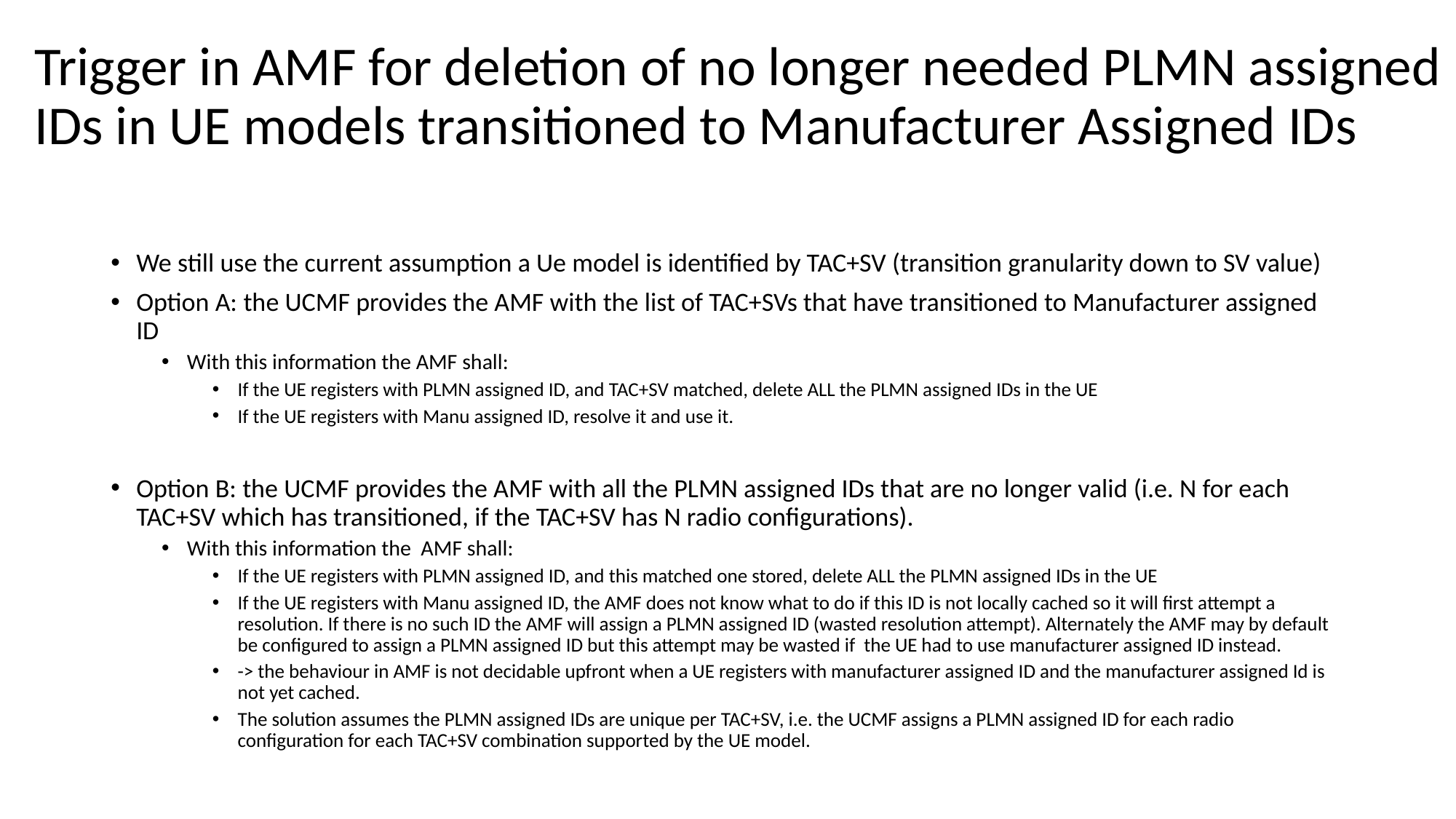

# Trigger in AMF for deletion of no longer needed PLMN assigned IDs in UE models transitioned to Manufacturer Assigned IDs
We still use the current assumption a Ue model is identified by TAC+SV (transition granularity down to SV value)
Option A: the UCMF provides the AMF with the list of TAC+SVs that have transitioned to Manufacturer assigned ID
With this information the AMF shall:
If the UE registers with PLMN assigned ID, and TAC+SV matched, delete ALL the PLMN assigned IDs in the UE
If the UE registers with Manu assigned ID, resolve it and use it.

Option B: the UCMF provides the AMF with all the PLMN assigned IDs that are no longer valid (i.e. N for each TAC+SV which has transitioned, if the TAC+SV has N radio configurations).
With this information the  AMF shall:
If the UE registers with PLMN assigned ID, and this matched one stored, delete ALL the PLMN assigned IDs in the UE
If the UE registers with Manu assigned ID, the AMF does not know what to do if this ID is not locally cached so it will first attempt a resolution. If there is no such ID the AMF will assign a PLMN assigned ID (wasted resolution attempt). Alternately the AMF may by default be configured to assign a PLMN assigned ID but this attempt may be wasted if  the UE had to use manufacturer assigned ID instead.
-> the behaviour in AMF is not decidable upfront when a UE registers with manufacturer assigned ID and the manufacturer assigned Id is not yet cached.
The solution assumes the PLMN assigned IDs are unique per TAC+SV, i.e. the UCMF assigns a PLMN assigned ID for each radio configuration for each TAC+SV combination supported by the UE model.